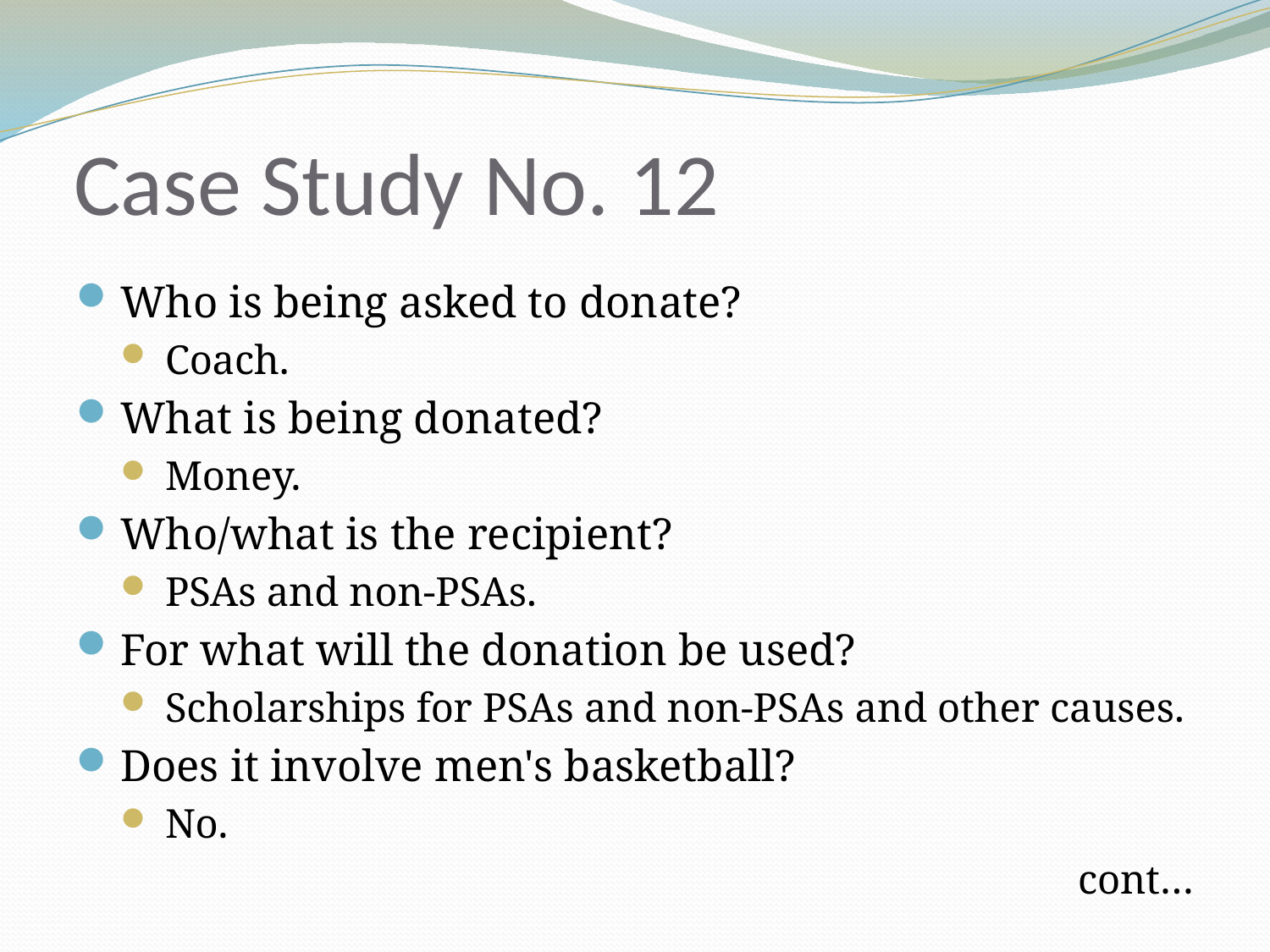

# Case Study No. 12
Who is being asked to donate?
Coach.
What is being donated?
Money.
Who/what is the recipient?
PSAs and non-PSAs.
For what will the donation be used?
Scholarships for PSAs and non-PSAs and other causes.
Does it involve men's basketball?
No.
cont…